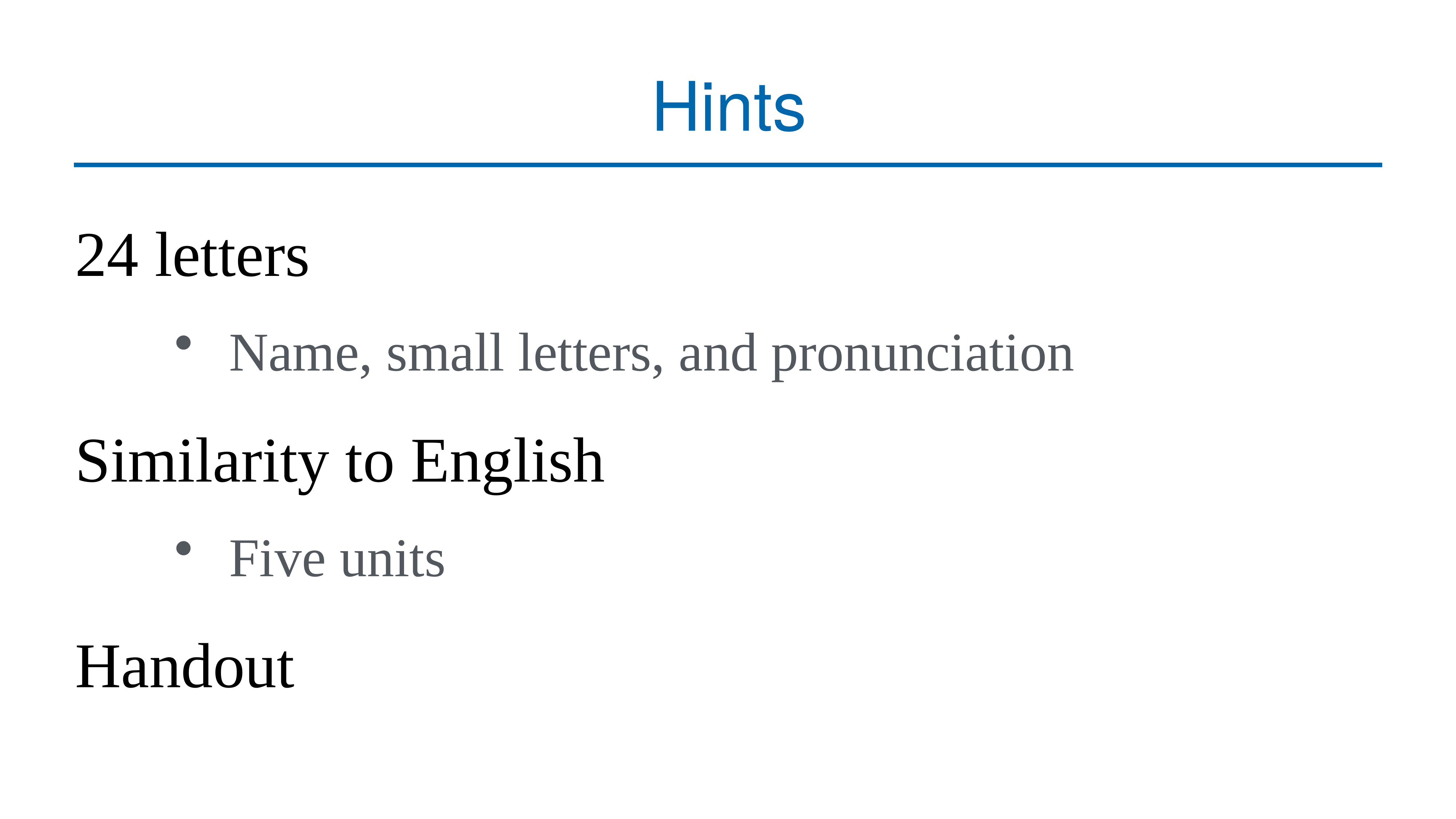

# Hints
24 letters
Name, small letters, and pronunciation
Similarity to English
Five units
Handout